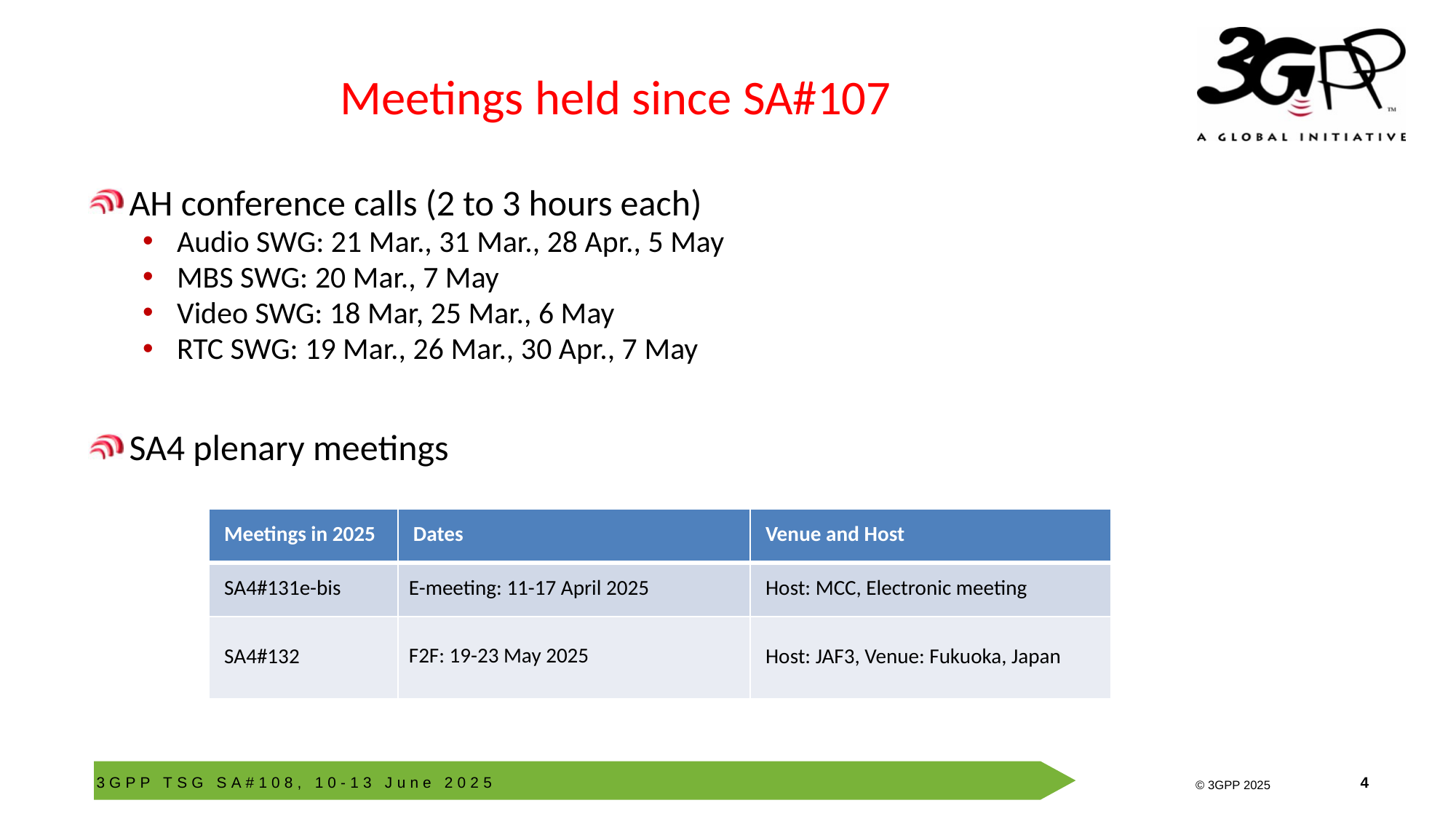

# Meetings held since SA#107
AH conference calls (2 to 3 hours each)
Audio SWG: 21 Mar., 31 Mar., 28 Apr., 5 May
MBS SWG: 20 Mar., 7 May
Video SWG: 18 Mar, 25 Mar., 6 May
RTC SWG: 19 Mar., 26 Mar., 30 Apr., 7 May

SA4 plenary meetings

| Meetings in 2025 | Dates | Venue and Host |
| --- | --- | --- |
| SA4#131e-bis | E-meeting: 11-17 April 2025 | Host: MCC, Electronic meeting |
| SA4#132 | F2F: 19-23 May 2025 | Host: JAF3, Venue: Fukuoka, Japan |